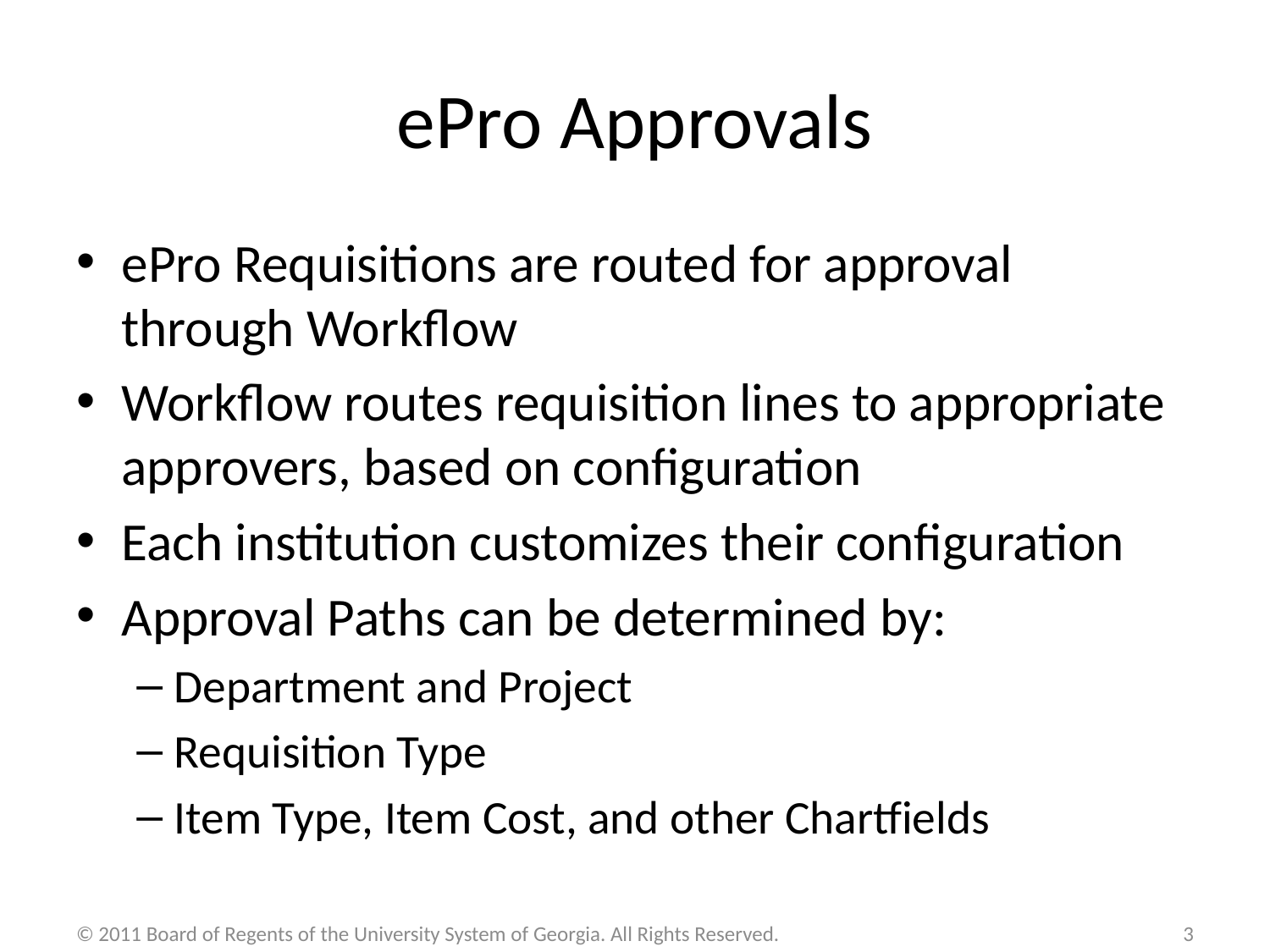

# ePro Approvals
ePro Requisitions are routed for approval through Workflow
Workflow routes requisition lines to appropriate approvers, based on configuration
Each institution customizes their configuration
Approval Paths can be determined by:
Department and Project
Requisition Type
Item Type, Item Cost, and other Chartfields
© 2011 Board of Regents of the University System of Georgia. All Rights Reserved.
3